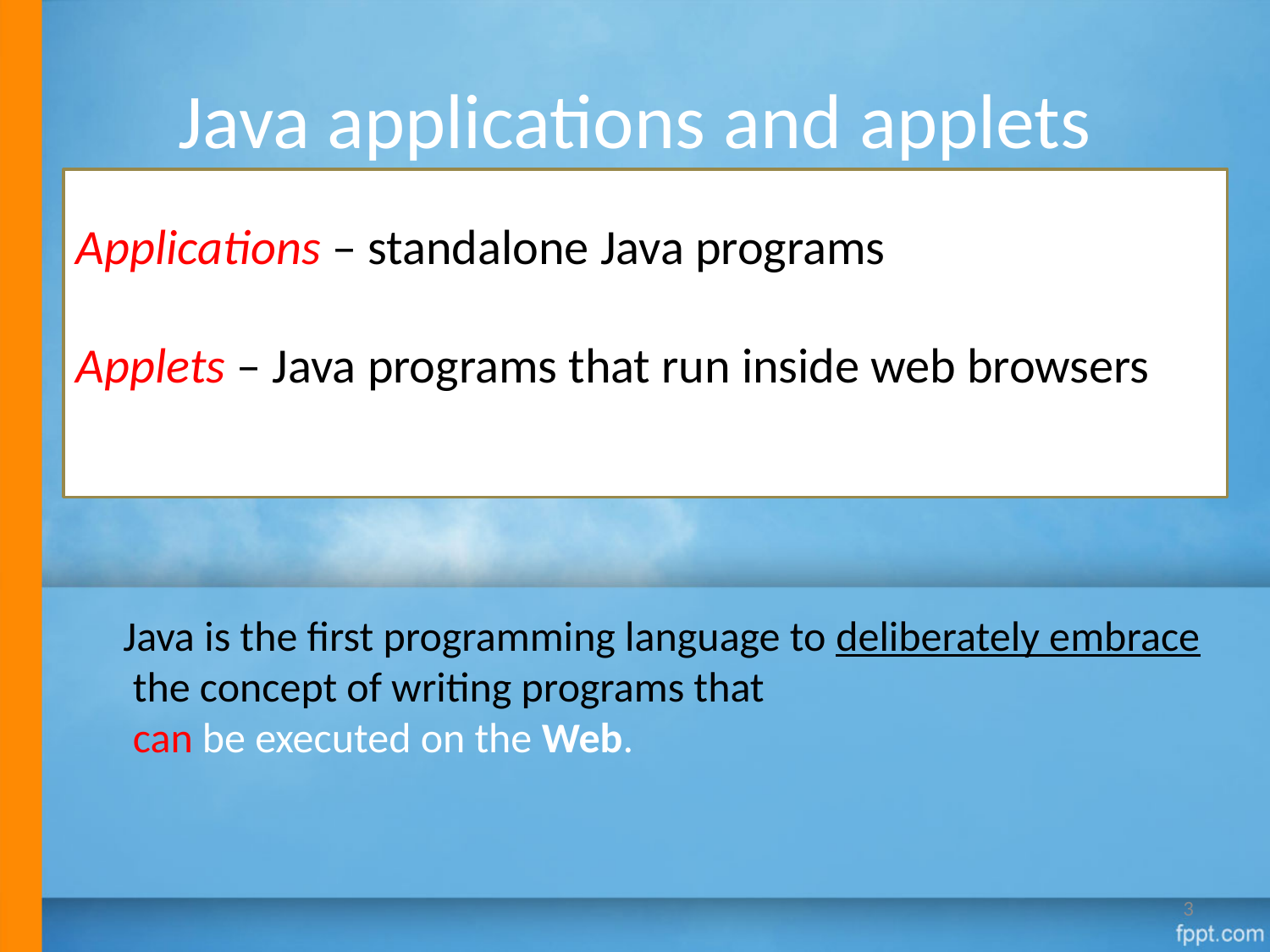

# Java applications and applets
Applications – standalone Java programs

Applets – Java programs that run inside web browsers

Java is the first programming language to deliberately embrace
 the concept of writing programs that
 can be executed on the Web.

3